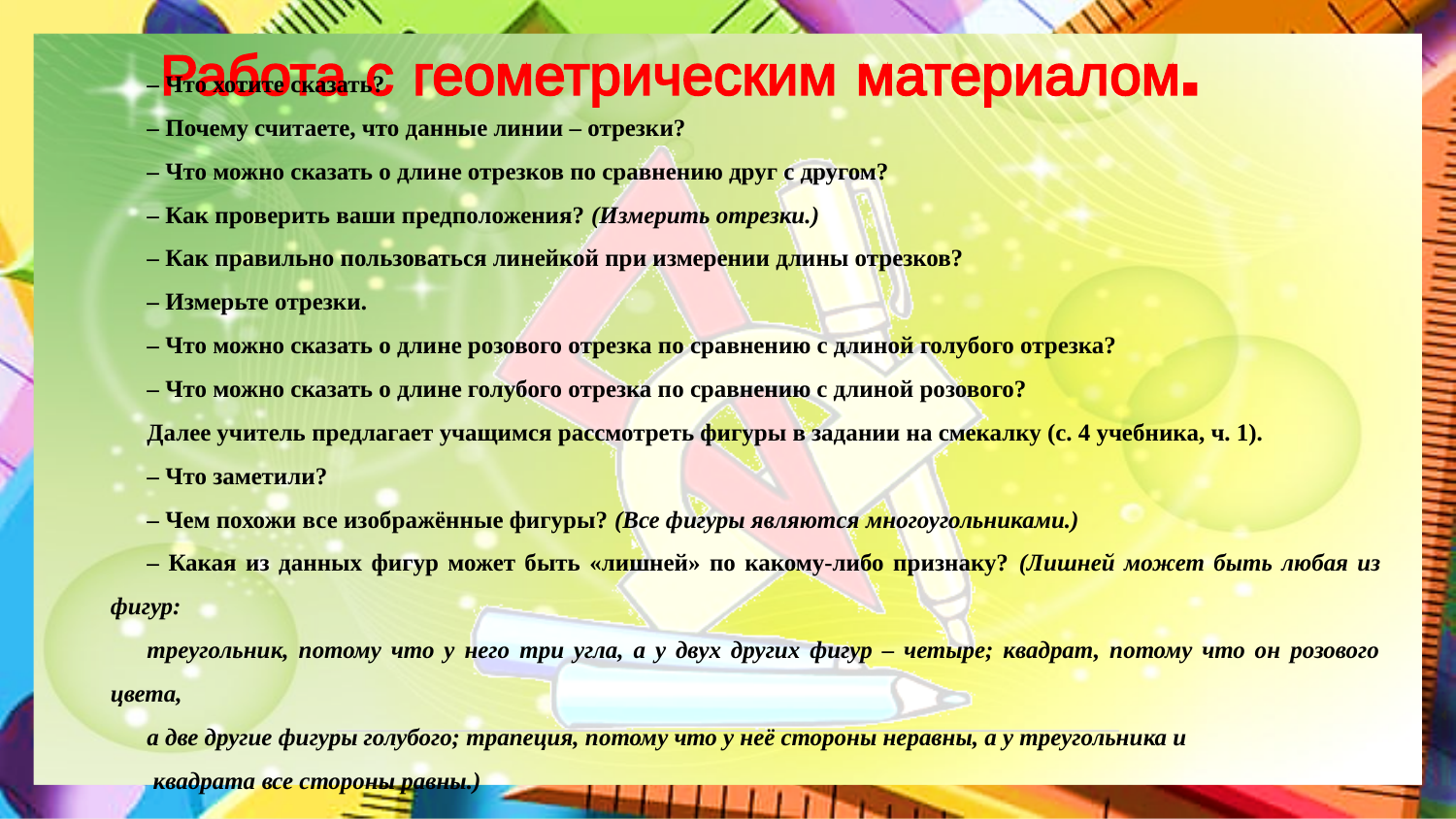

Работа с геометрическим материалом.
– Что хотите сказать?
– Почему считаете, что данные линии – отрезки?
– Что можно сказать о длине отрезков по сравнению друг с другом?
– Как проверить ваши предположения? (Измерить отрезки.)
– Как правильно пользоваться линейкой при измерении длины отрезков?
– Измерьте отрезки.
– Что можно сказать о длине розового отрезка по сравнению с длиной голубого отрезка?
– Что можно сказать о длине голубого отрезка по сравнению с длиной розового?
Далее учитель предлагает учащимся рассмотреть фигуры в задании на смекалку (с. 4 учебника, ч. 1).
– Что заметили?
– Чем похожи все изображённые фигуры? (Все фигуры являются многоугольниками.)
– Какая из данных фигур может быть «лишней» по какому-либо признаку? (Лишней может быть любая из фигур:
треугольник, потому что у него три угла, а у двух других фигур – четыре; квадрат, потому что он розового цвета,
а две другие фигуры голубого; трапеция, потому что у неё стороны неравны, а у треугольника и
 квадрата все стороны равны.)